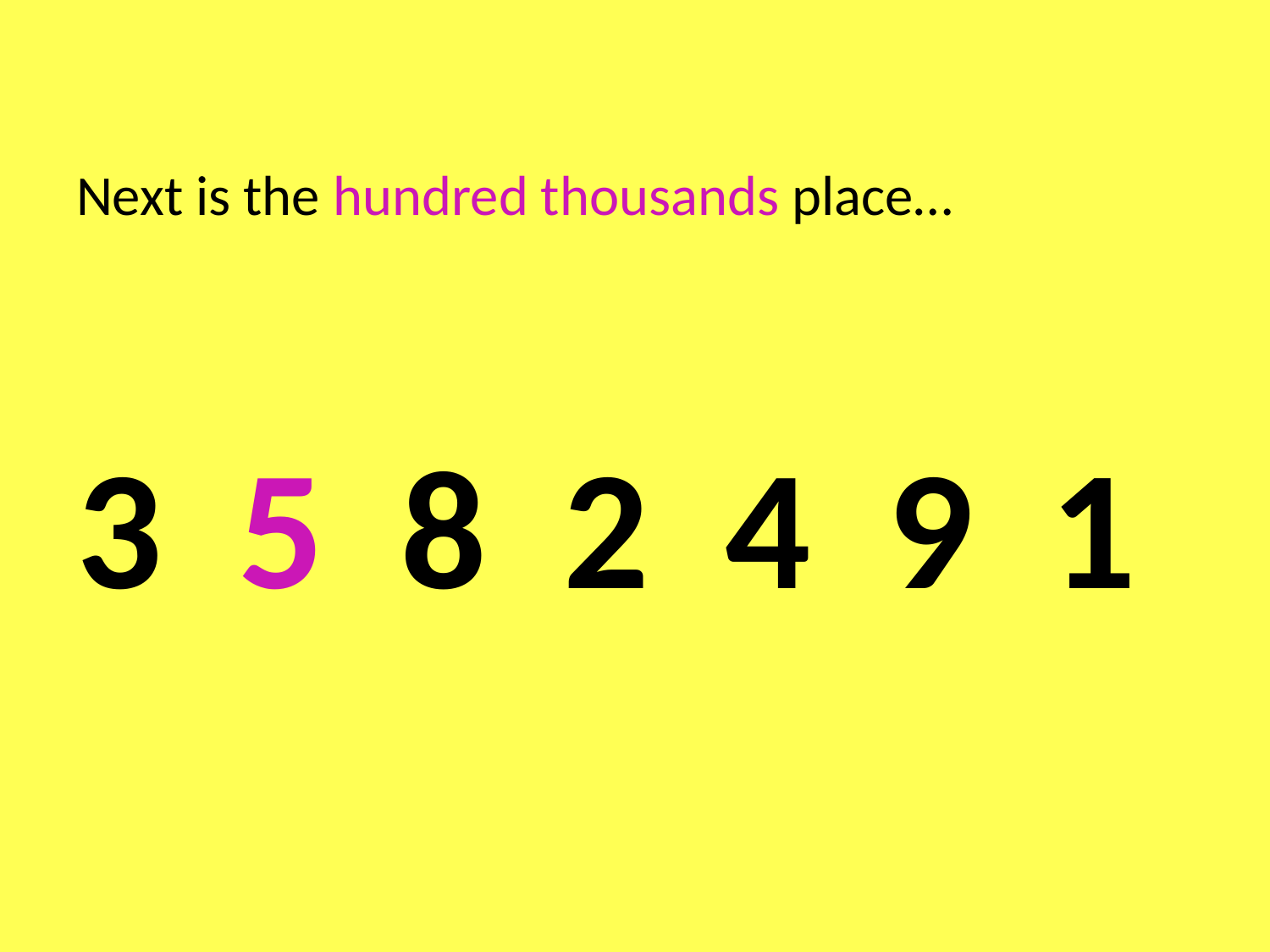

Next is the hundred thousands place…

3  5  8  2  4  9  1